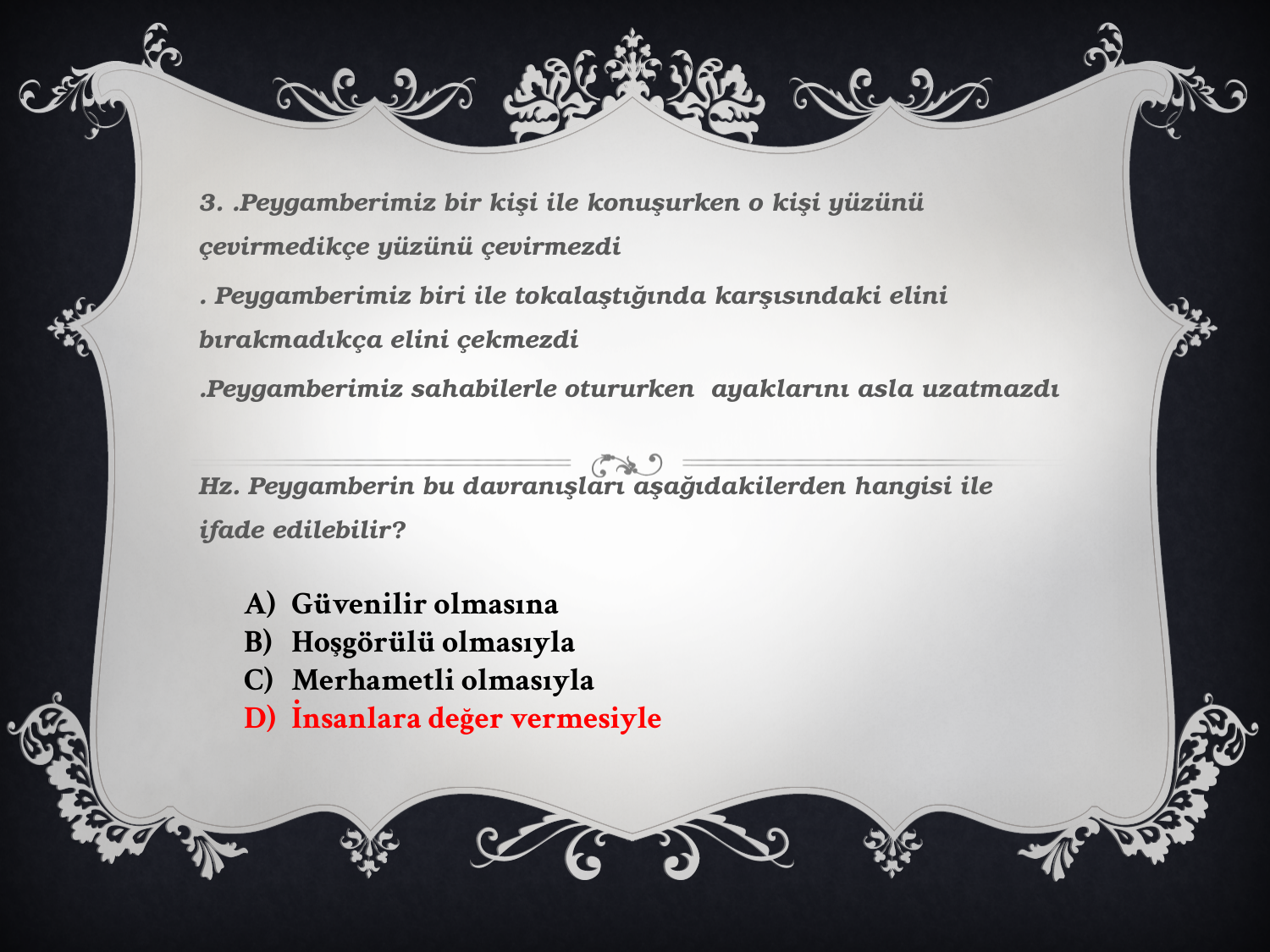

3. .Peygamberimiz bir kişi ile konuşurken o kişi yüzünü çevirmedikçe yüzünü çevirmezdi
. Peygamberimiz biri ile tokalaştığında karşısındaki elini bırakmadıkça elini çekmezdi
.Peygamberimiz sahabilerle otururken  ayaklarını asla uzatmazdı

Hz. Peygamberin bu davranışları aşağıdakilerden hangisi ile ifade edilebilir?
Güvenilir olmasına
Hoşgörülü olmasıyla
Merhametli olmasıyla
İnsanlara değer vermesiyle